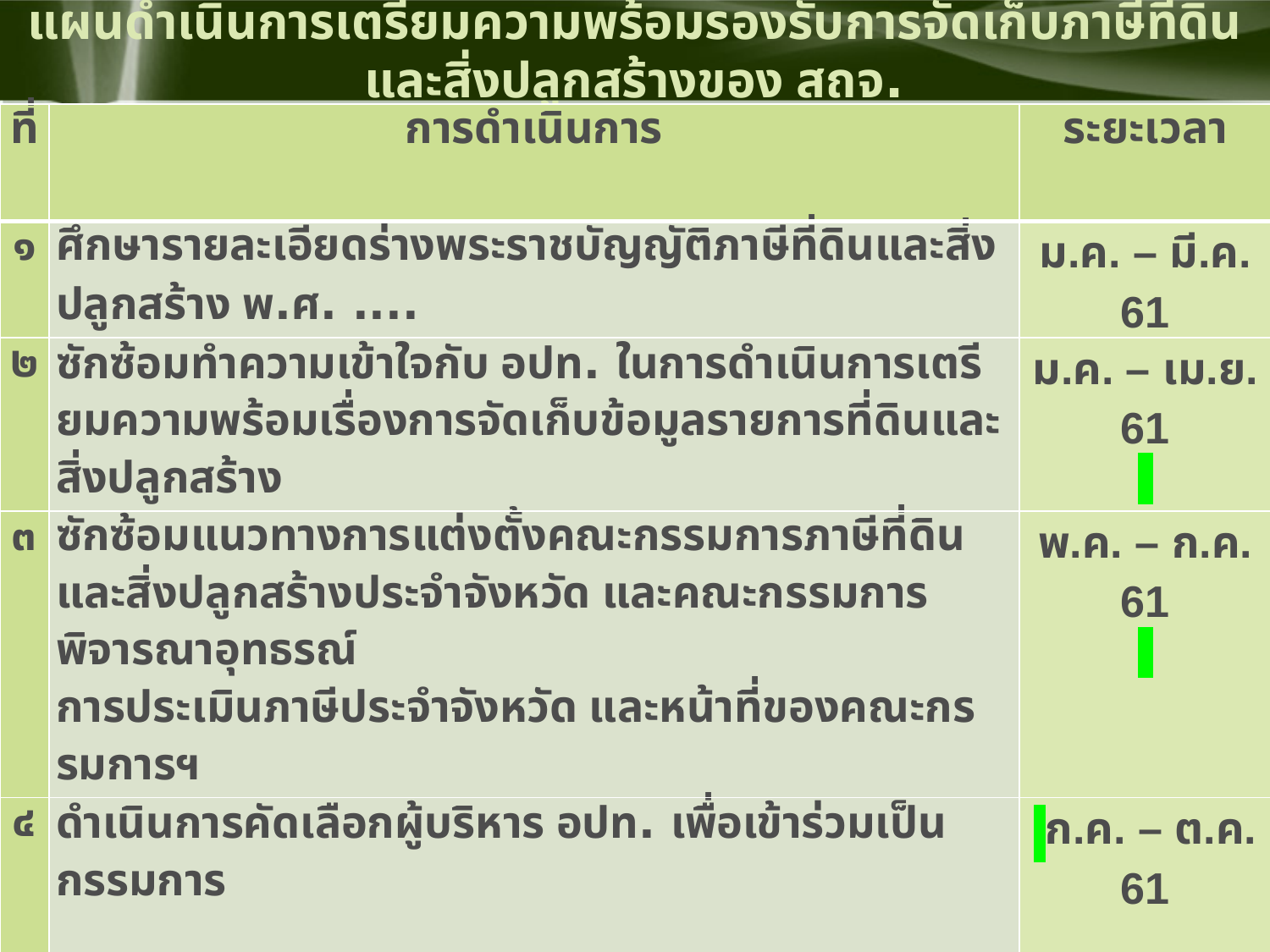

# แผนดำเนินการเตรียมความพร้อมรองรับการจัดเก็บภาษีที่ดินและสิ่งปลูกสร้างของ สถจ.
| ที่ | การดำเนินการ | ระยะเวลา |
| --- | --- | --- |
| ๑ | ศึกษารายละเอียดร่างพระราชบัญญัติภาษีที่ดินและสิ่งปลูกสร้าง พ.ศ. .... | ม.ค. – มี.ค. 61 |
| ๒ | ซักซ้อมทำความเข้าใจกับ อปท. ในการดำเนินการเตรียมความพร้อมเรื่องการจัดเก็บข้อมูลรายการที่ดินและสิ่งปลูกสร้าง | ม.ค. – เม.ย. 61 |
| ๓ | ซักซ้อมแนวทางการแต่งตั้งคณะกรรมการภาษีที่ดินและสิ่งปลูกสร้างประจำจังหวัด และคณะกรรมการพิจารณาอุทธรณ์ การประเมินภาษีประจำจังหวัด และหน้าที่ของคณะกรรมการฯ | พ.ค. – ก.ค. 61 |
| ๔ | ดำเนินการคัดเลือกผู้บริหาร อปท. เพื่อเข้าร่วมเป็นกรรมการ | ก.ค. – ต.ค. 61 |
| ๕ | แต่งตั้งคณะกรรมการฯ | พ.ย. – ธ.ค. 61 |